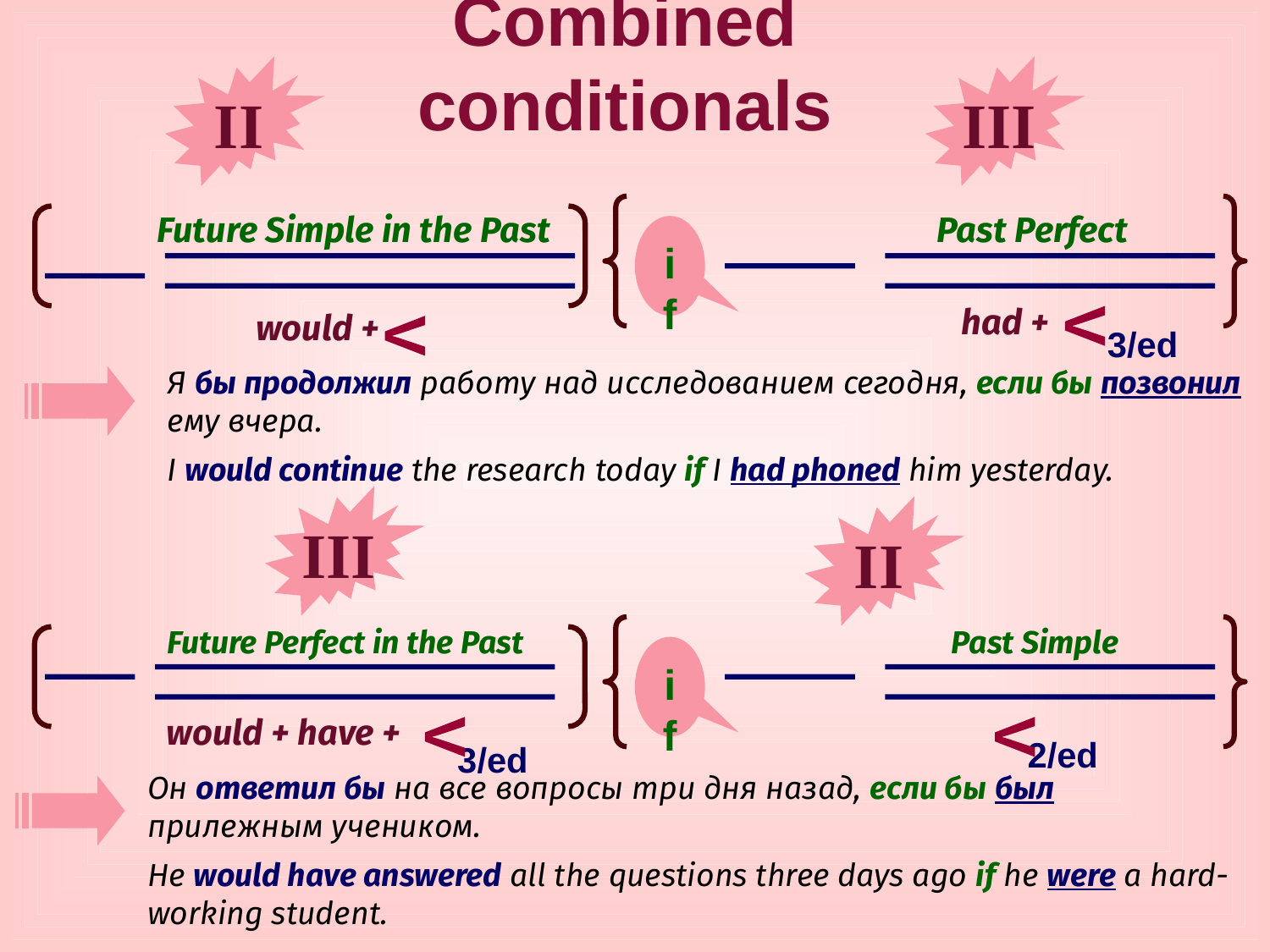

# Combined conditionals
II
III

Future Simple in the Past
Past Perfect

if

had +
would +
V
V
3/ed
Я бы продолжил работу над исследованием сегодня, если бы позвонил ему вчера.
I would continue the research today if I had phoned him yesterday.

III
II
Future Perfect in the Past
Past Simple

if

would + have +
V
V
2/ed
3/ed
Он ответил бы на все вопросы три дня назад, если бы был прилежным учеником.
He would have answered all the questions three days ago if he were a hard-working student.